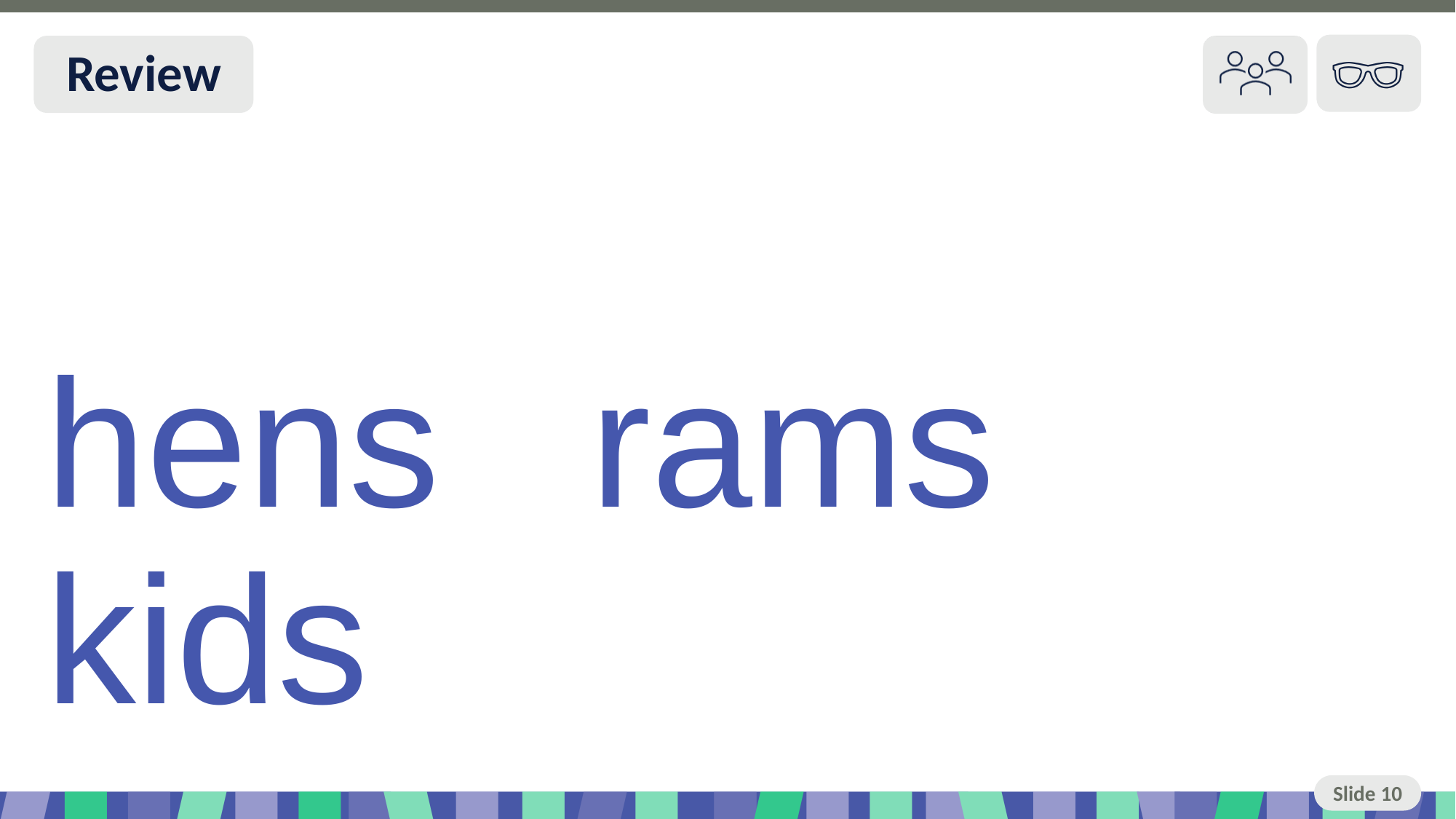

# Slide 10 Review
hens   rams   kids